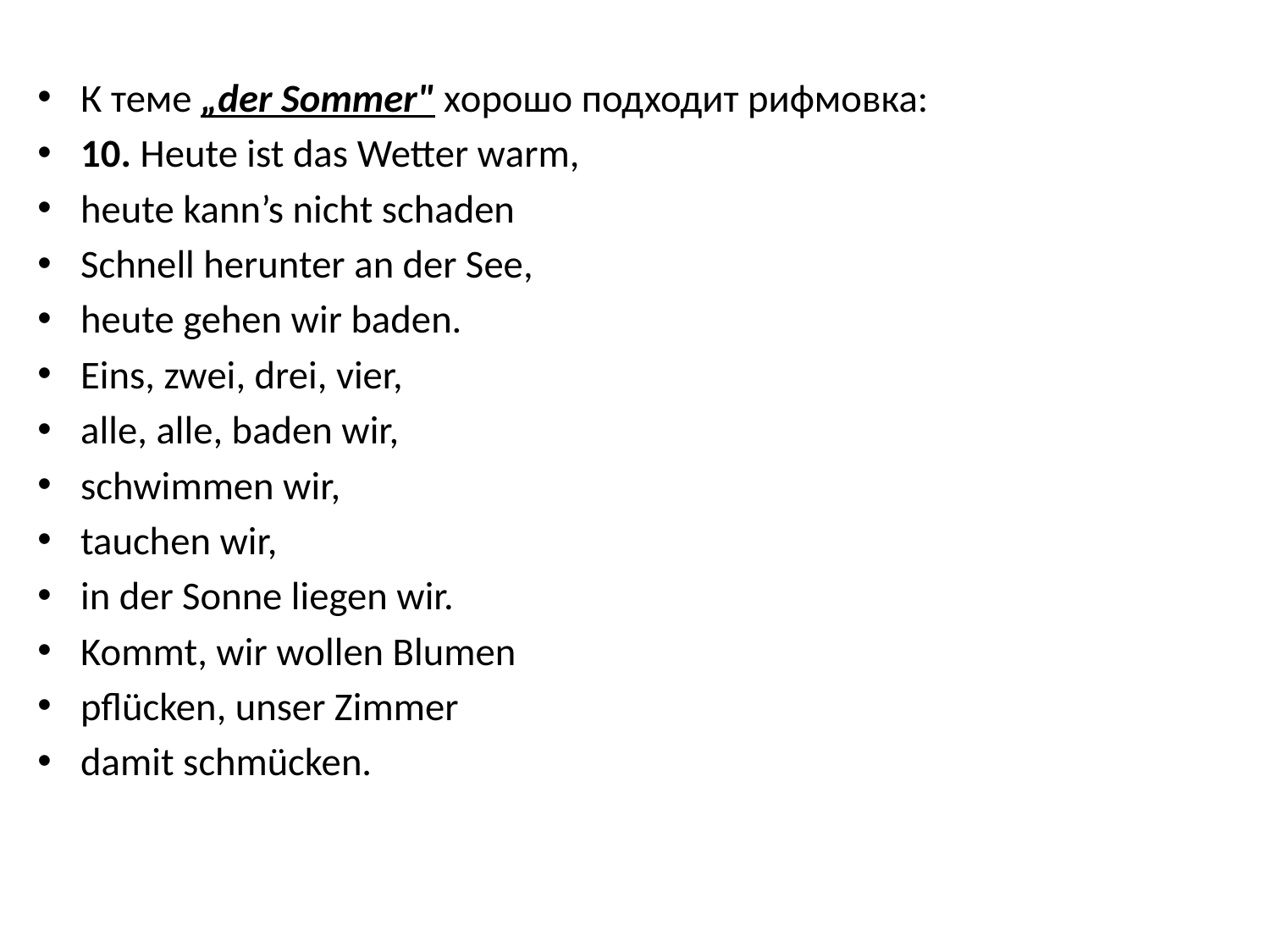

К теме „der Sommer" хорошо подходит рифмовка:
10. Heute ist das Wetter warm,
heute kann’s nicht schaden
Schnell herunter an der See,
heute gehen wir baden.
Eins, zwei, drei, vier,
alle, alle, baden wir,
schwimmen wir,
tauchen wir,
in der Sonne liegen wir.
Kommt, wir wollen Blumen
pflücken, unser Zimmer
damit schmücken.